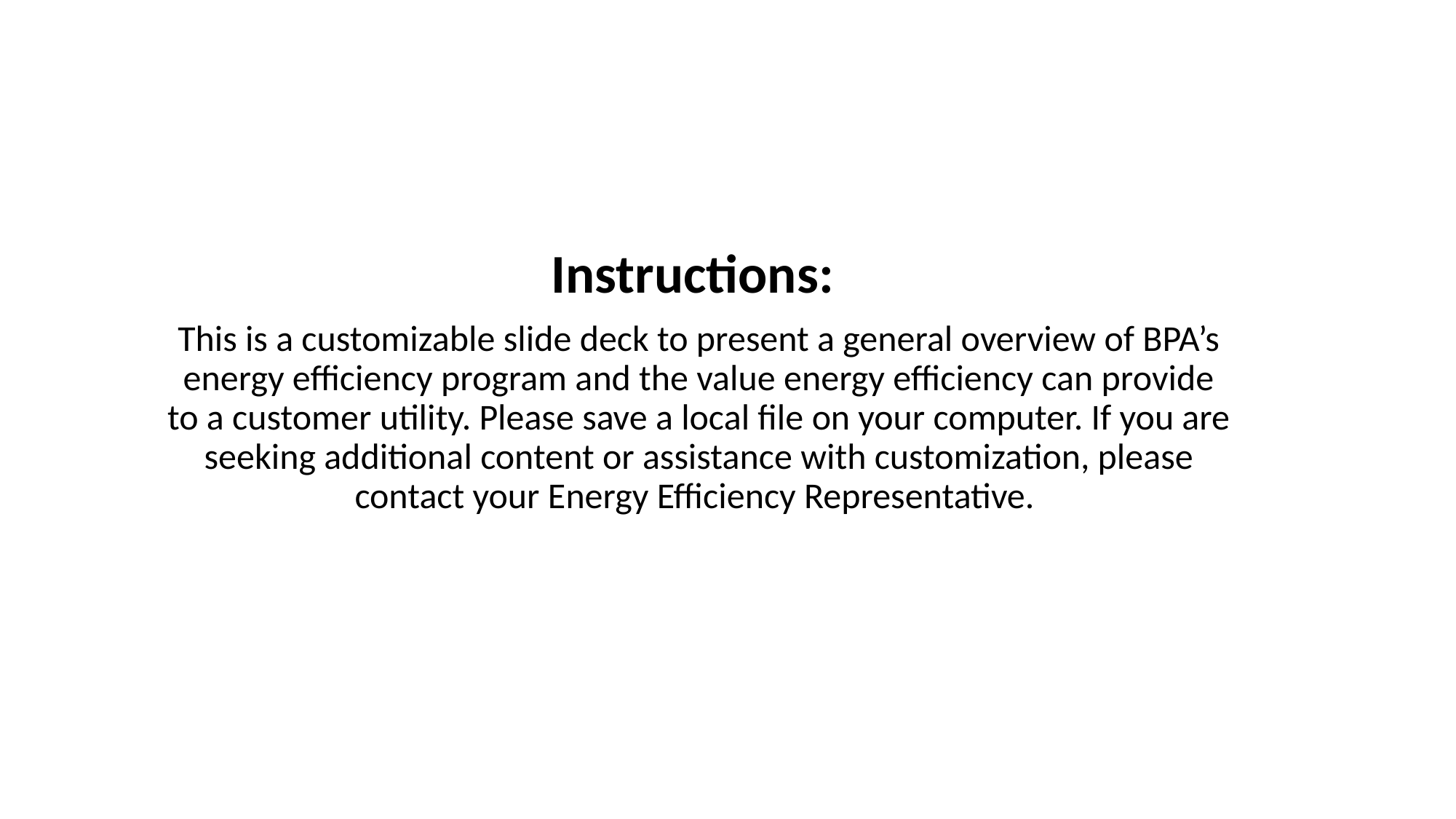

Instructions:
This is a customizable slide deck to present a general overview of BPA’s energy efficiency program and the value energy efficiency can provide to a customer utility. Please save a local file on your computer. If you are seeking additional content or assistance with customization, please contact your Energy Efficiency Representative.